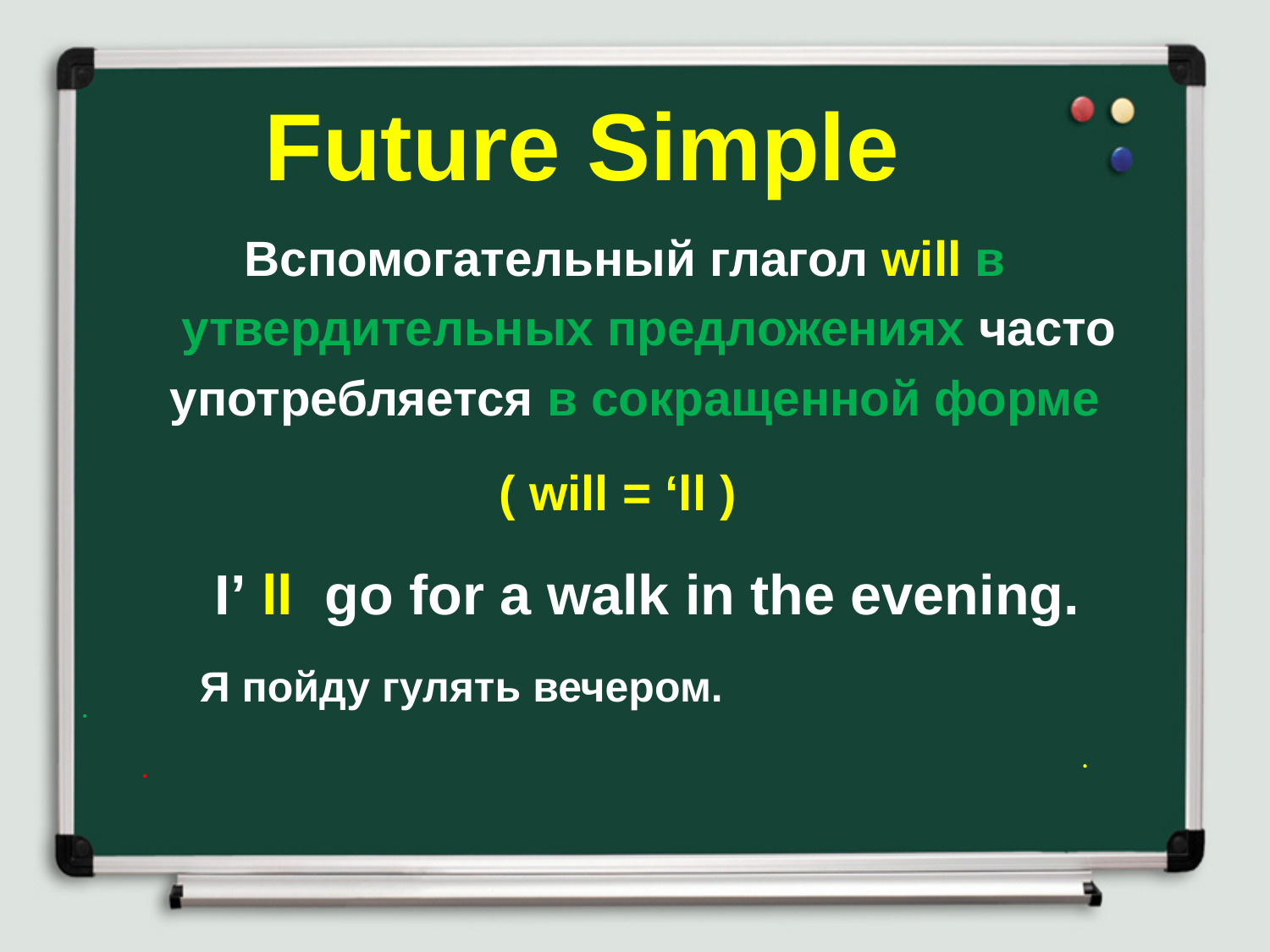

# Future Simple
Вспомогательный глагол will в утвердительных предложениях часто употребляется в сокращенной форме
( will = ‘ll )
        I’ ll  go for a walk in the evening.
        Я пойду гулять вечером.